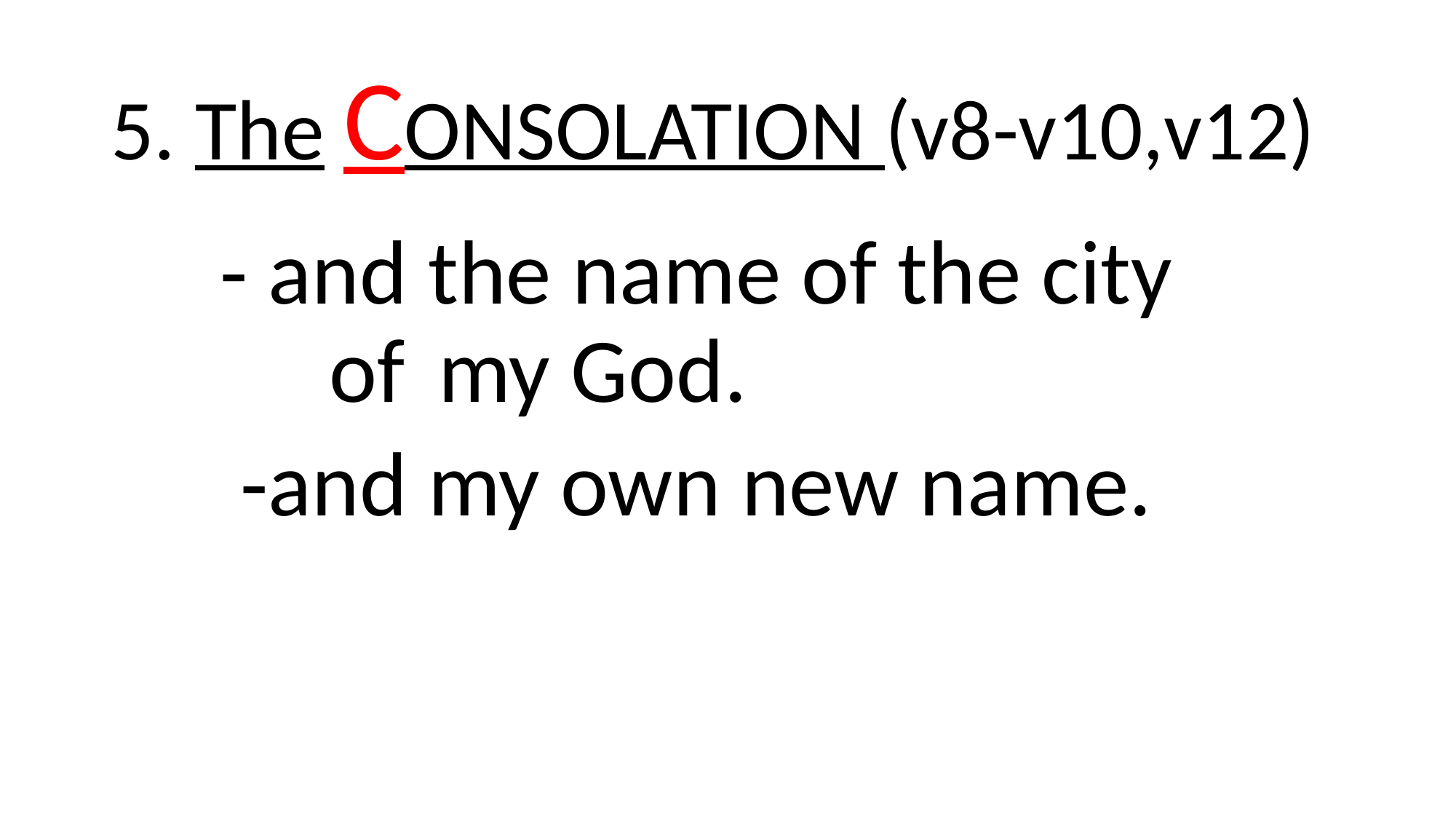

# 5. The CONSOLATION (v8-v10,v12)
	- and the name of the city 				of 	my God.
	 -and my own new name.